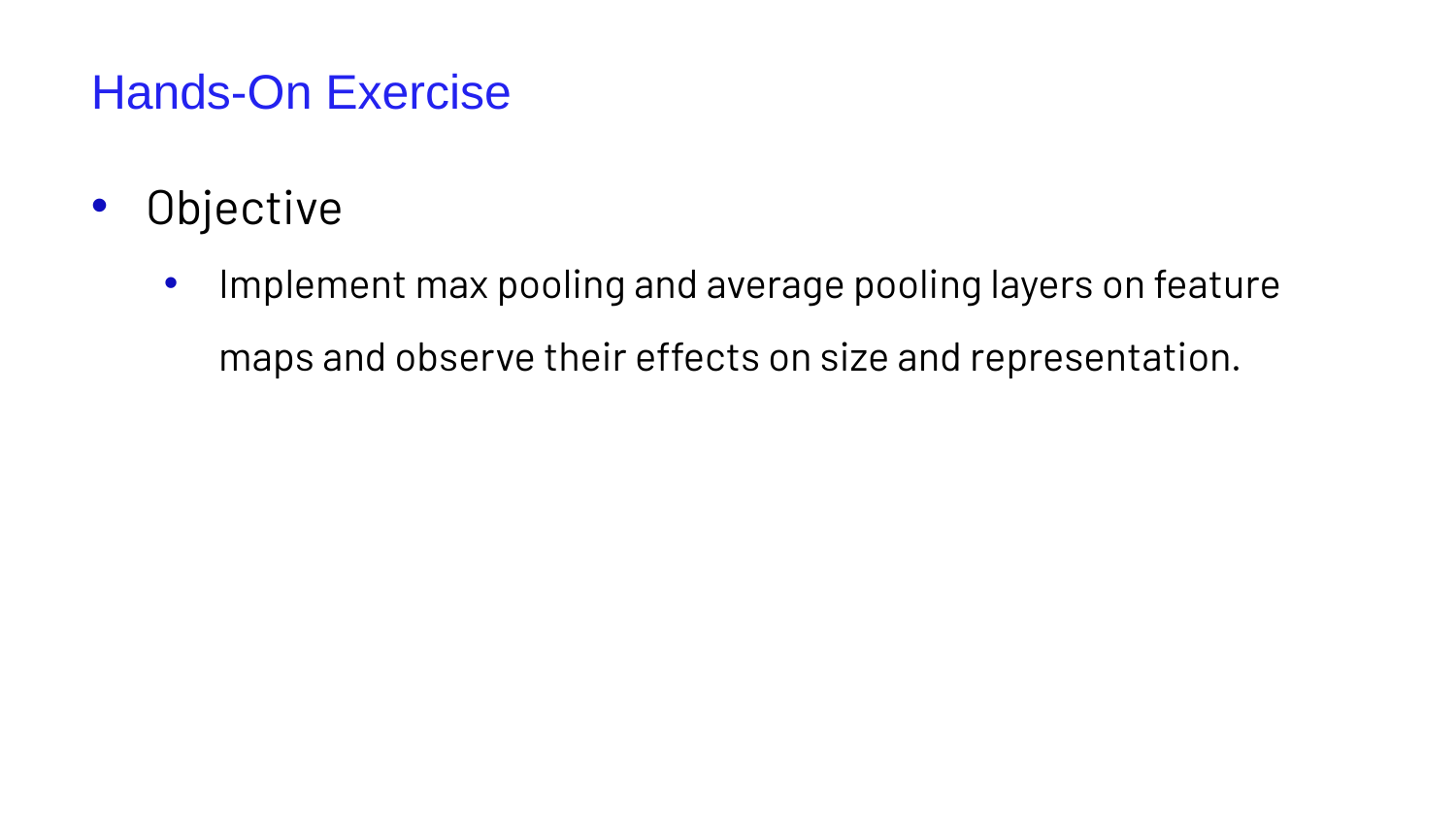

Hands-On Exercise
Objective
Implement max pooling and average pooling layers on feature maps and observe their effects on size and representation.